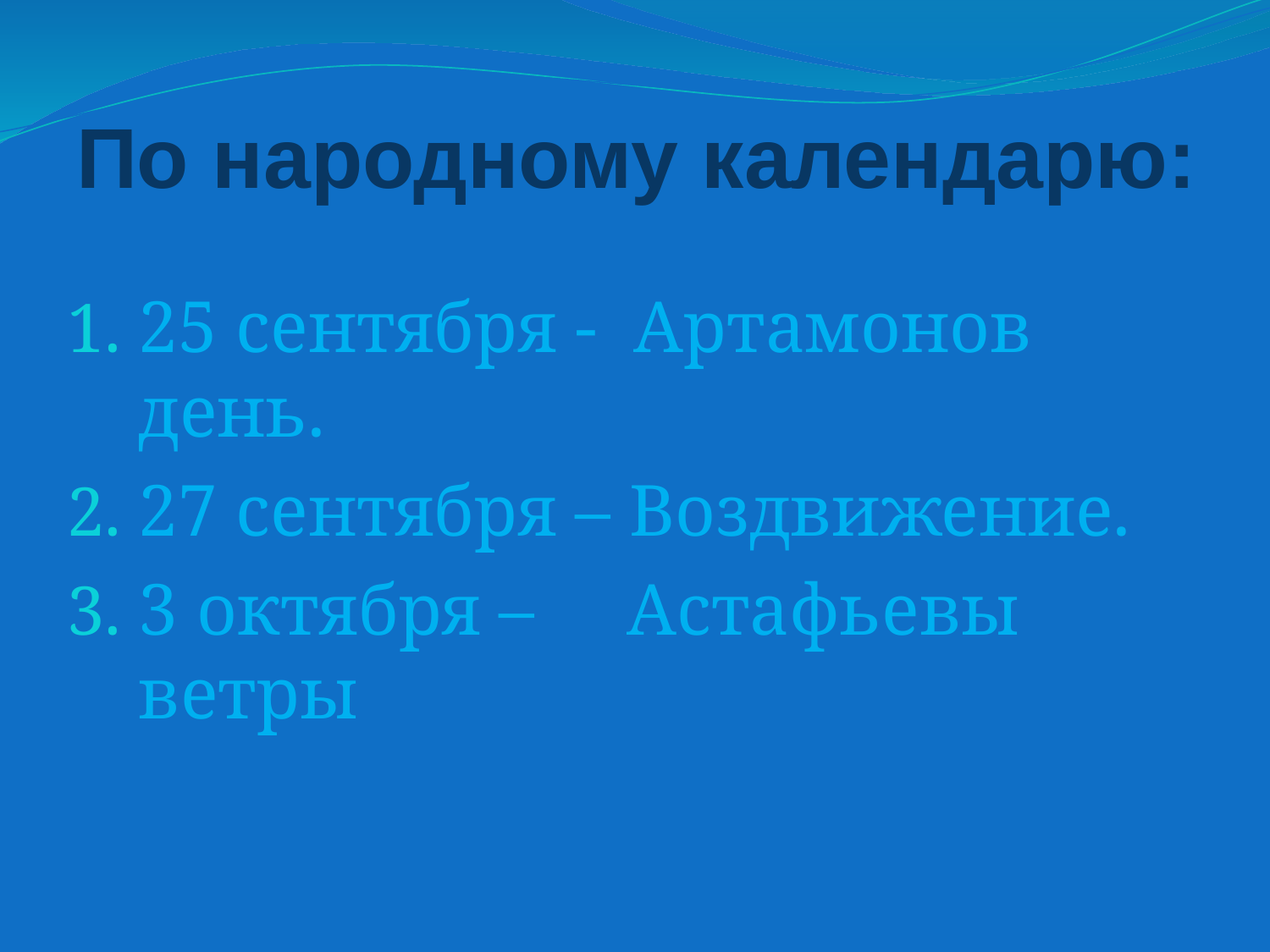

# По народному календарю:
25 сентября -  Артамонов день.
27 сентября – Воздвижение.
3 октября –     Астафьевы ветры